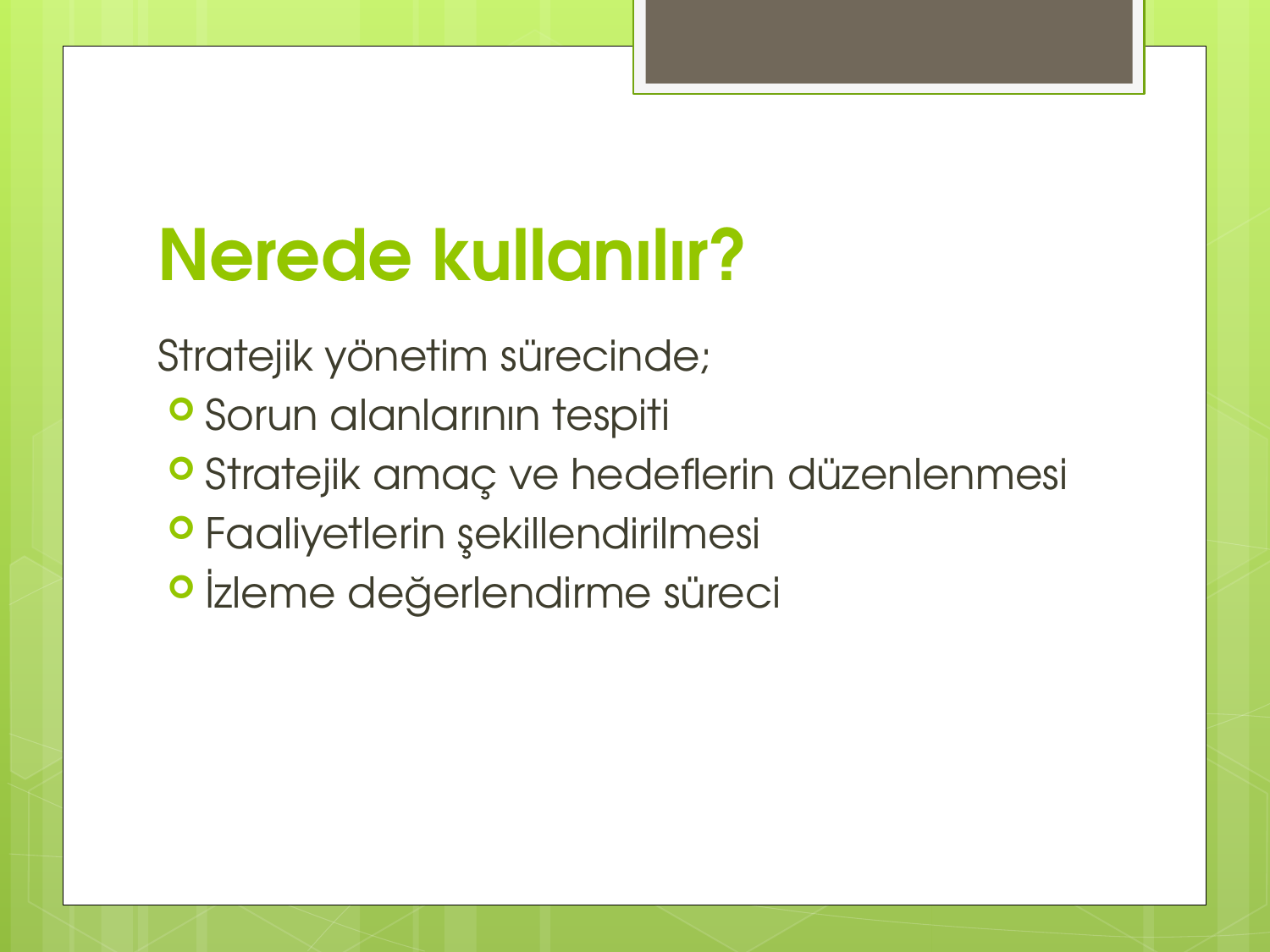

# Nerede kullanılır?
Stratejik yönetim sürecinde;
Sorun alanlarının tespiti
Stratejik amaç ve hedeflerin düzenlenmesi
Faaliyetlerin şekillendirilmesi
İzleme değerlendirme süreci